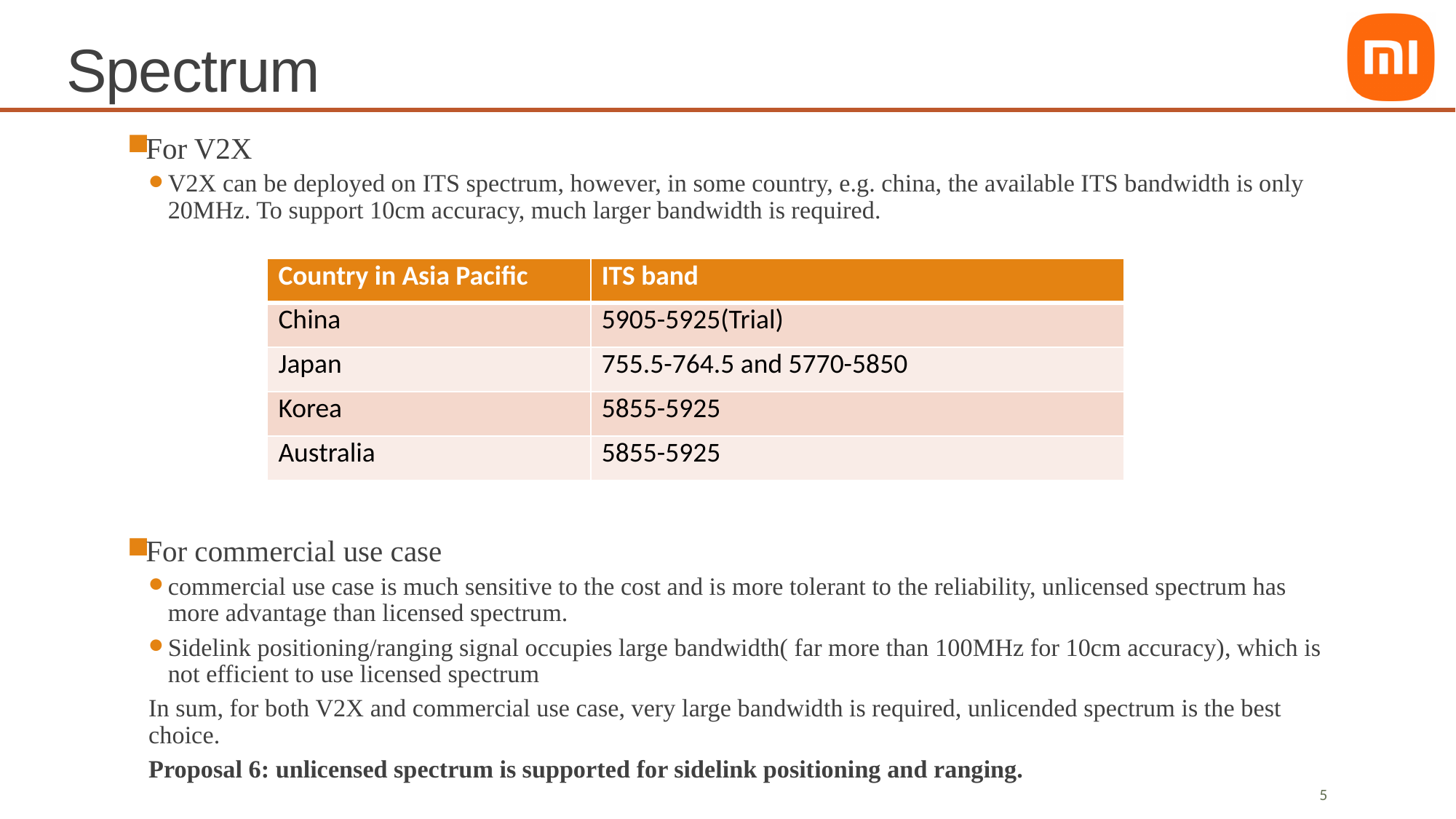

# Spectrum
For V2X
V2X can be deployed on ITS spectrum, however, in some country, e.g. china, the available ITS bandwidth is only 20MHz. To support 10cm accuracy, much larger bandwidth is required.

For commercial use case
commercial use case is much sensitive to the cost and is more tolerant to the reliability, unlicensed spectrum has more advantage than licensed spectrum.
Sidelink positioning/ranging signal occupies large bandwidth( far more than 100MHz for 10cm accuracy), which is not efficient to use licensed spectrum
In sum, for both V2X and commercial use case, very large bandwidth is required, unlicended spectrum is the best choice.
Proposal 6: unlicensed spectrum is supported for sidelink positioning and ranging.
| Country in Asia Pacific | ITS band |
| --- | --- |
| China | 5905-5925(Trial) |
| Japan | 755.5-764.5 and 5770-5850 |
| Korea | 5855-5925 |
| Australia | 5855-5925 |